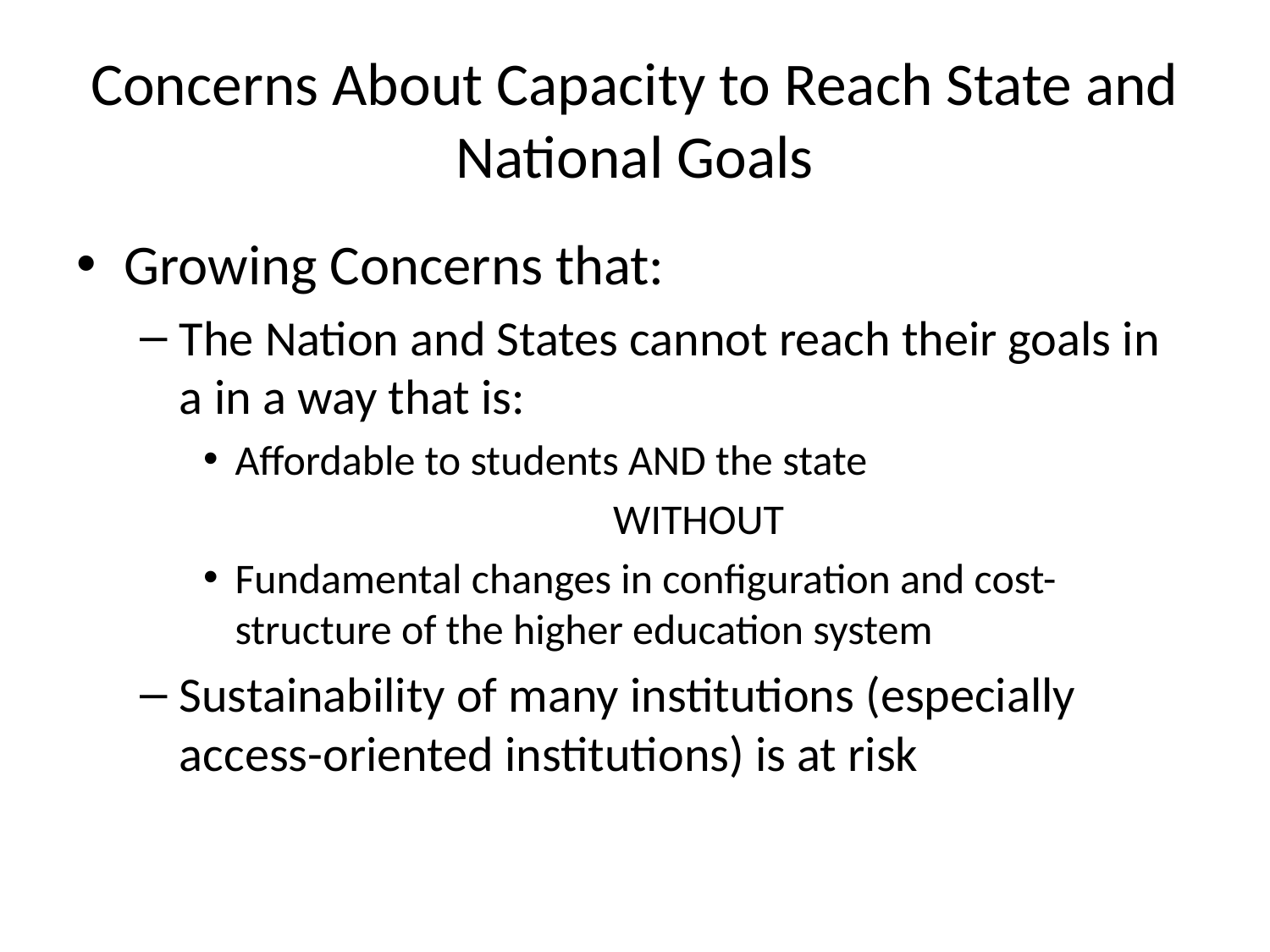

# Concerns About Capacity to Reach State and National Goals
Growing Concerns that:
The Nation and States cannot reach their goals in a in a way that is:
Affordable to students AND the state
WITHOUT
Fundamental changes in configuration and cost-structure of the higher education system
Sustainability of many institutions (especially access-oriented institutions) is at risk